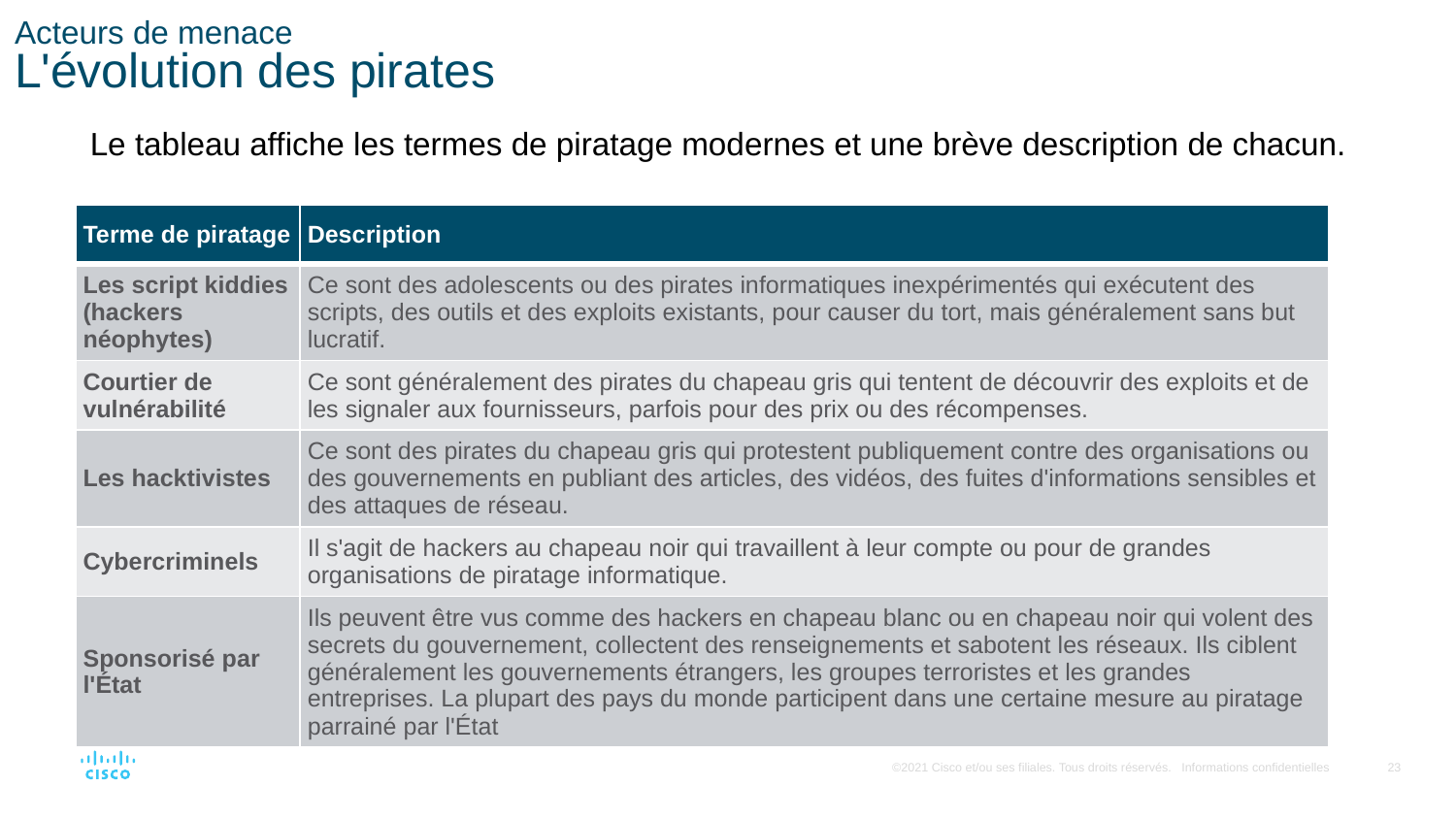

# Acteurs de menace L'évolution des pirates
Le tableau affiche les termes de piratage modernes et une brève description de chacun.
| Terme de piratage | Description |
| --- | --- |
| Les script kiddies (hackers néophytes) | Ce sont des adolescents ou des pirates informatiques inexpérimentés qui exécutent des scripts, des outils et des exploits existants, pour causer du tort, mais généralement sans but lucratif. |
| Courtier de vulnérabilité | Ce sont généralement des pirates du chapeau gris qui tentent de découvrir des exploits et de les signaler aux fournisseurs, parfois pour des prix ou des récompenses. |
| Les hacktivistes | Ce sont des pirates du chapeau gris qui protestent publiquement contre des organisations ou des gouvernements en publiant des articles, des vidéos, des fuites d'informations sensibles et des attaques de réseau. |
| Cybercriminels | Il s'agit de hackers au chapeau noir qui travaillent à leur compte ou pour de grandes organisations de piratage informatique. |
| Sponsorisé par l'État | Ils peuvent être vus comme des hackers en chapeau blanc ou en chapeau noir qui volent des secrets du gouvernement, collectent des renseignements et sabotent les réseaux. Ils ciblent généralement les gouvernements étrangers, les groupes terroristes et les grandes entreprises. La plupart des pays du monde participent dans une certaine mesure au piratage parrainé par l'État |